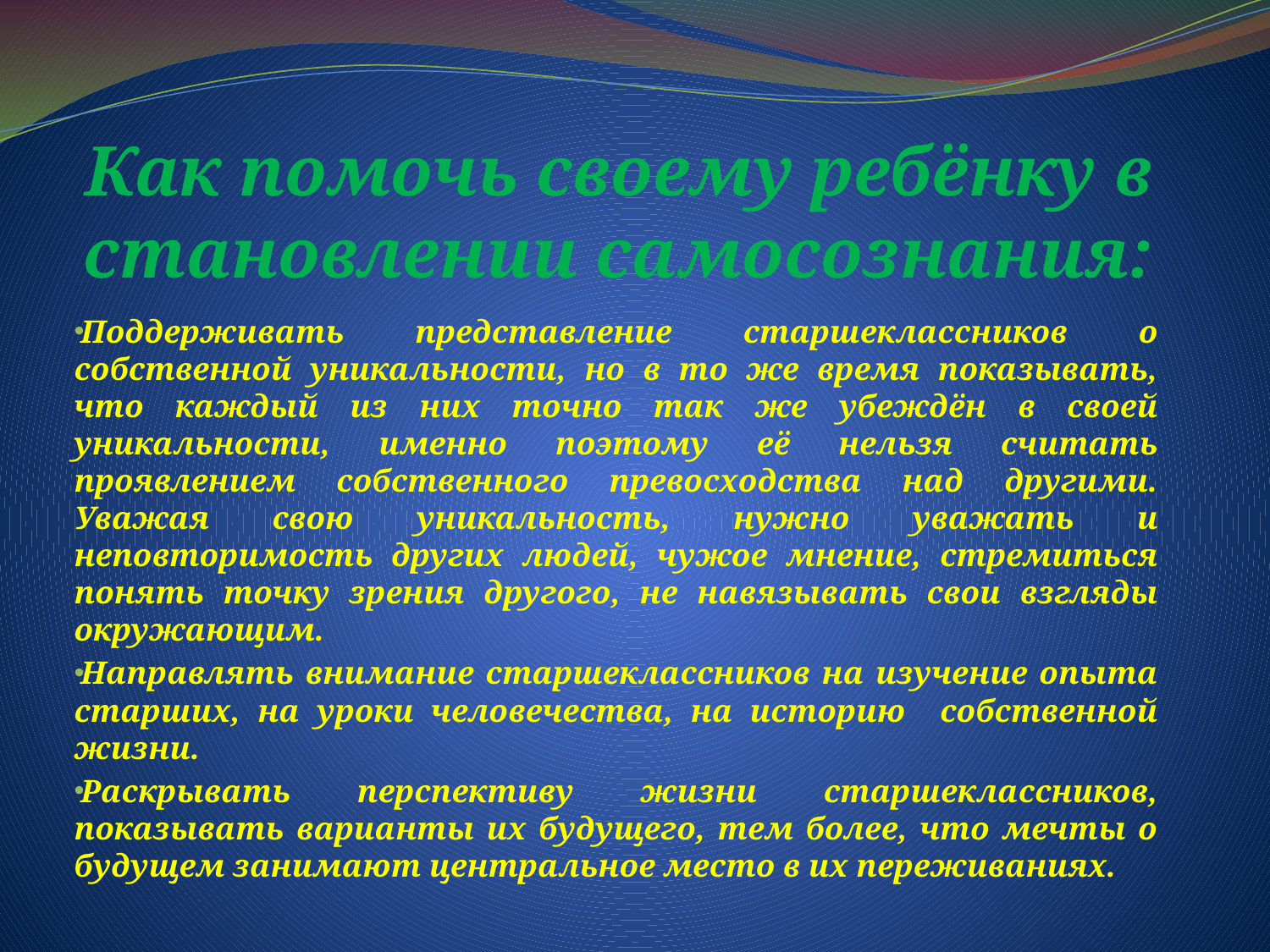

# Как помочь своему ребёнку в становлении самосознания:
Поддерживать представление старшеклассников о собственной уникальности, но в то же время показывать, что каждый из них точно так же убеждён в своей уникальности, именно поэтому её нельзя считать проявлением собственного превосходства над другими. Уважая свою уникальность, нужно уважать и неповторимость других людей, чужое мнение, стремиться понять точку зрения другого, не навязывать свои взгляды окружающим.
Направлять внимание старшеклассников на изучение опыта старших, на уроки человечества, на историю  собственной жизни.
Раскрывать перспективу жизни старшеклассников, показывать варианты их будущего, тем более, что мечты о будущем занимают центральное место в их переживаниях.